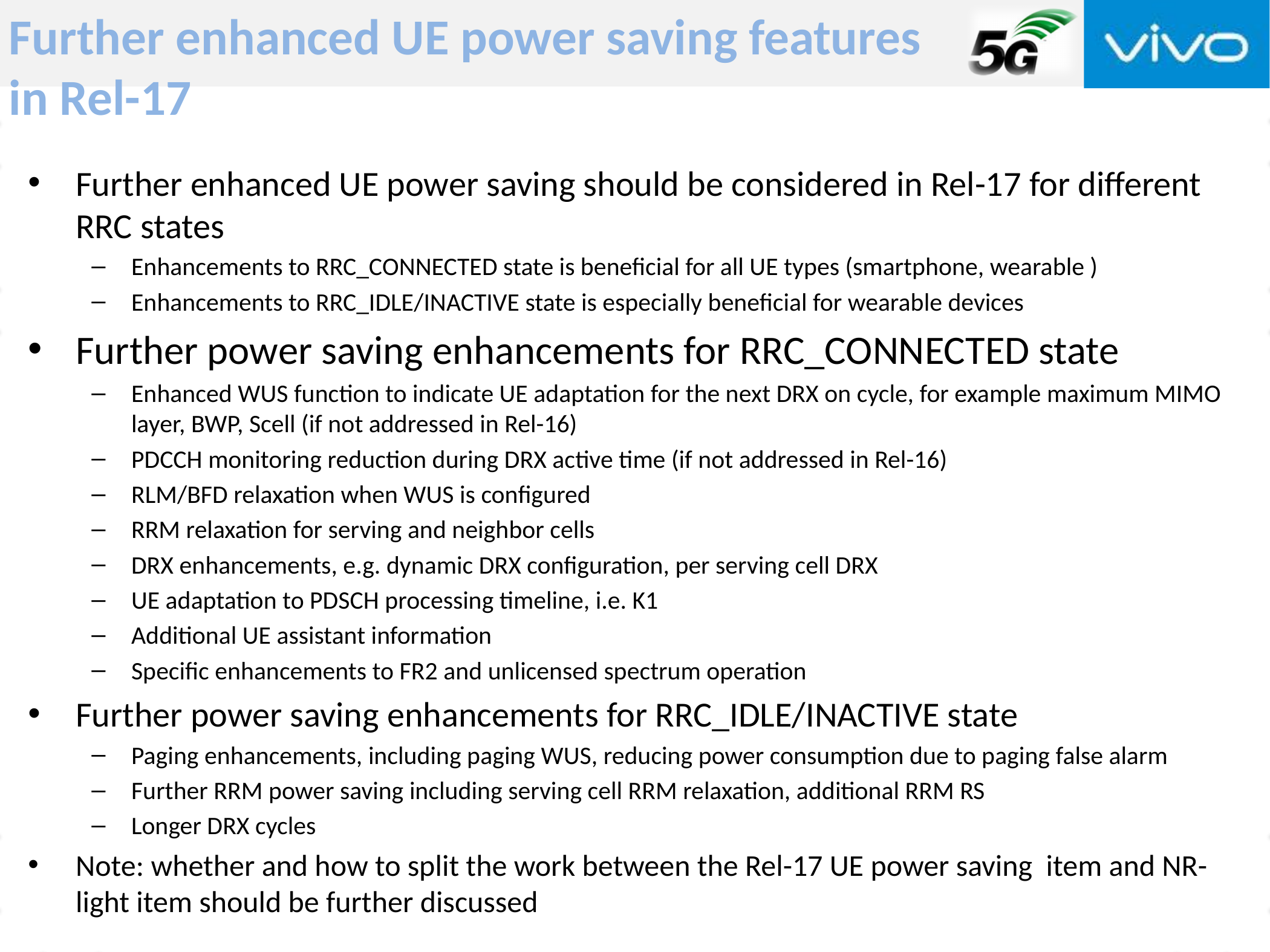

# Further enhanced UE power saving features in Rel-17
Further enhanced UE power saving should be considered in Rel-17 for different RRC states
Enhancements to RRC_CONNECTED state is beneficial for all UE types (smartphone, wearable )
Enhancements to RRC_IDLE/INACTIVE state is especially beneficial for wearable devices
Further power saving enhancements for RRC_CONNECTED state
Enhanced WUS function to indicate UE adaptation for the next DRX on cycle, for example maximum MIMO layer, BWP, Scell (if not addressed in Rel-16)
PDCCH monitoring reduction during DRX active time (if not addressed in Rel-16)
RLM/BFD relaxation when WUS is configured
RRM relaxation for serving and neighbor cells
DRX enhancements, e.g. dynamic DRX configuration, per serving cell DRX
UE adaptation to PDSCH processing timeline, i.e. K1
Additional UE assistant information
Specific enhancements to FR2 and unlicensed spectrum operation
Further power saving enhancements for RRC_IDLE/INACTIVE state
Paging enhancements, including paging WUS, reducing power consumption due to paging false alarm
Further RRM power saving including serving cell RRM relaxation, additional RRM RS
Longer DRX cycles
Note: whether and how to split the work between the Rel-17 UE power saving  item and NR-light item should be further discussed